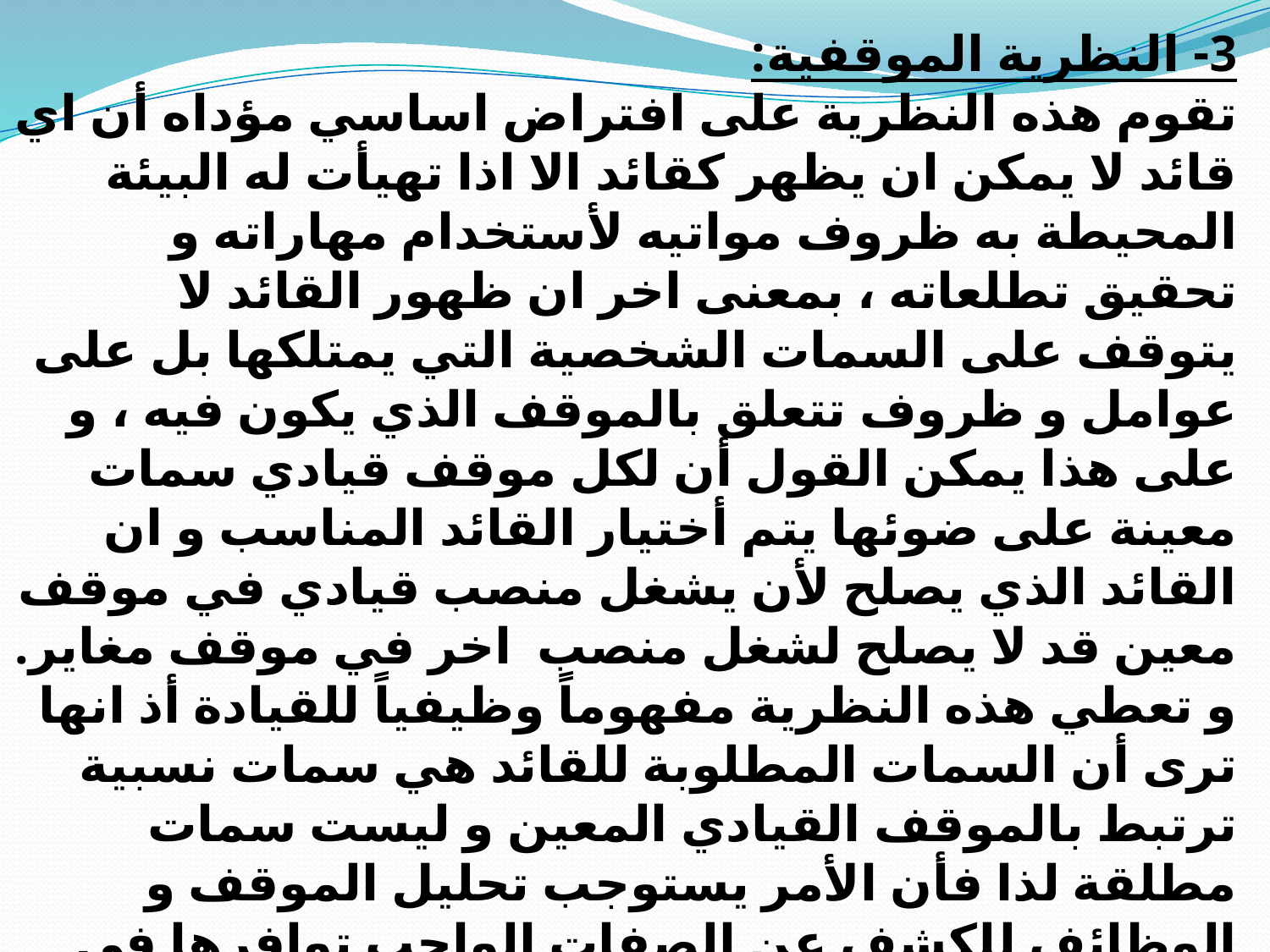

3- النظرية الموقفية:
تقوم هذه النظرية على افتراض اساسي مؤداه أن اي قائد لا يمكن ان يظهر كقائد الا اذا تهيأت له البيئة المحيطة به ظروف مواتيه لأستخدام مهاراته و تحقيق تطلعاته ، بمعنى اخر ان ظهور القائد لا يتوقف على السمات الشخصية التي يمتلكها بل على عوامل و ظروف تتعلق بالموقف الذي يكون فيه ، و على هذا يمكن القول أن لكل موقف قيادي سمات معينة على ضوئها يتم أختيار القائد المناسب و ان القائد الذي يصلح لأن يشغل منصب قيادي في موقف معين قد لا يصلح لشغل منصب  اخر في موقف مغاير.
و تعطي هذه النظرية مفهوماً وظيفياً للقيادة أذ انها ترى أن السمات المطلوبة للقائد هي سمات نسبية ترتبط بالموقف القيادي المعين و ليست سمات مطلقة لذا فأن الأمر يستوجب تحليل الموقف و الوظائف للكشف عن الصفات الواجب توافرها في القادة.
أما النقد الموجه للنظرية الموقفية فهو كونها تنسب مولد القائد الى الظروف البيئية وحدها و تقفل الاستعدادات الفطرية اللازمة لنجاح القائد.